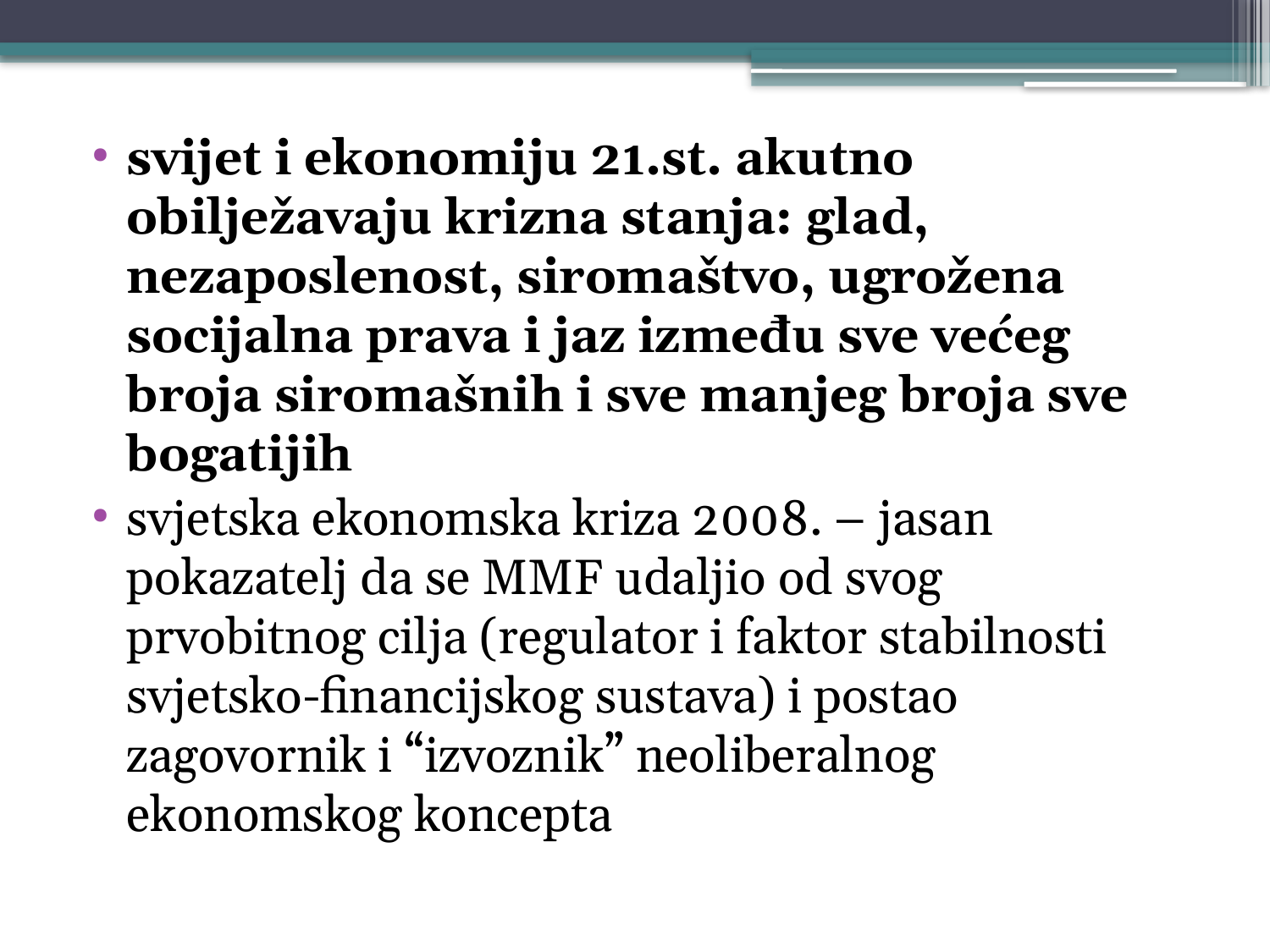

svijet i ekonomiju 21.st. akutno obilježavaju krizna stanja: glad, nezaposlenost, siromaštvo, ugrožena socijalna prava i jaz između sve većeg broja siromašnih i sve manjeg broja sve bogatijih
svjetska ekonomska kriza 2008. – jasan pokazatelj da se MMF udaljio od svog prvobitnog cilja (regulator i faktor stabilnosti svjetsko-financijskog sustava) i postao zagovornik i “izvoznik” neoliberalnog ekonomskog koncepta